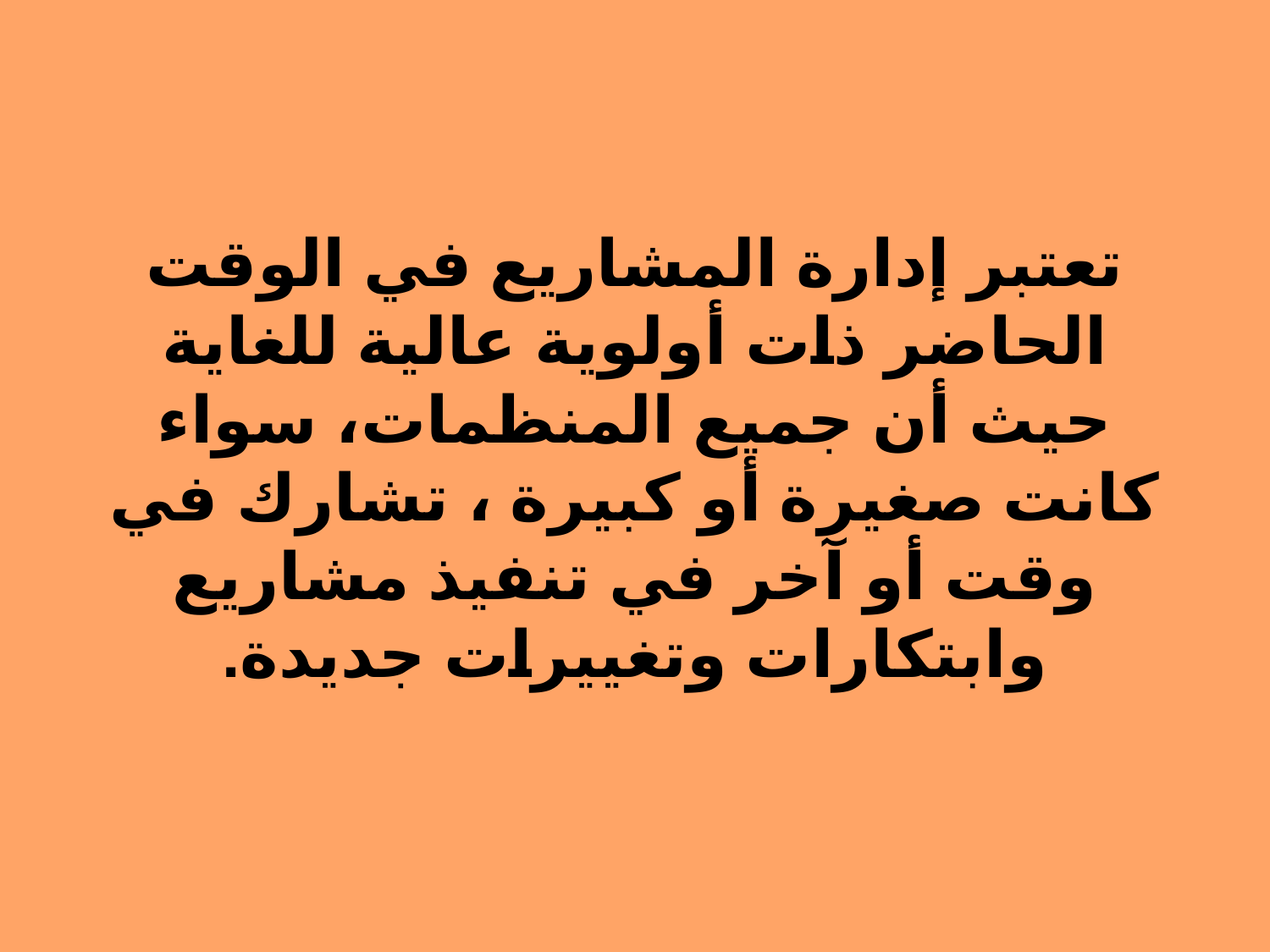

# تعتبر إدارة المشاريع في الوقت الحاضر ذات أولوية عالية للغاية حيث أن جميع المنظمات، سواء كانت صغيرة أو كبيرة ، تشارك في وقت أو آخر في تنفيذ مشاريع وابتكارات وتغييرات جديدة.